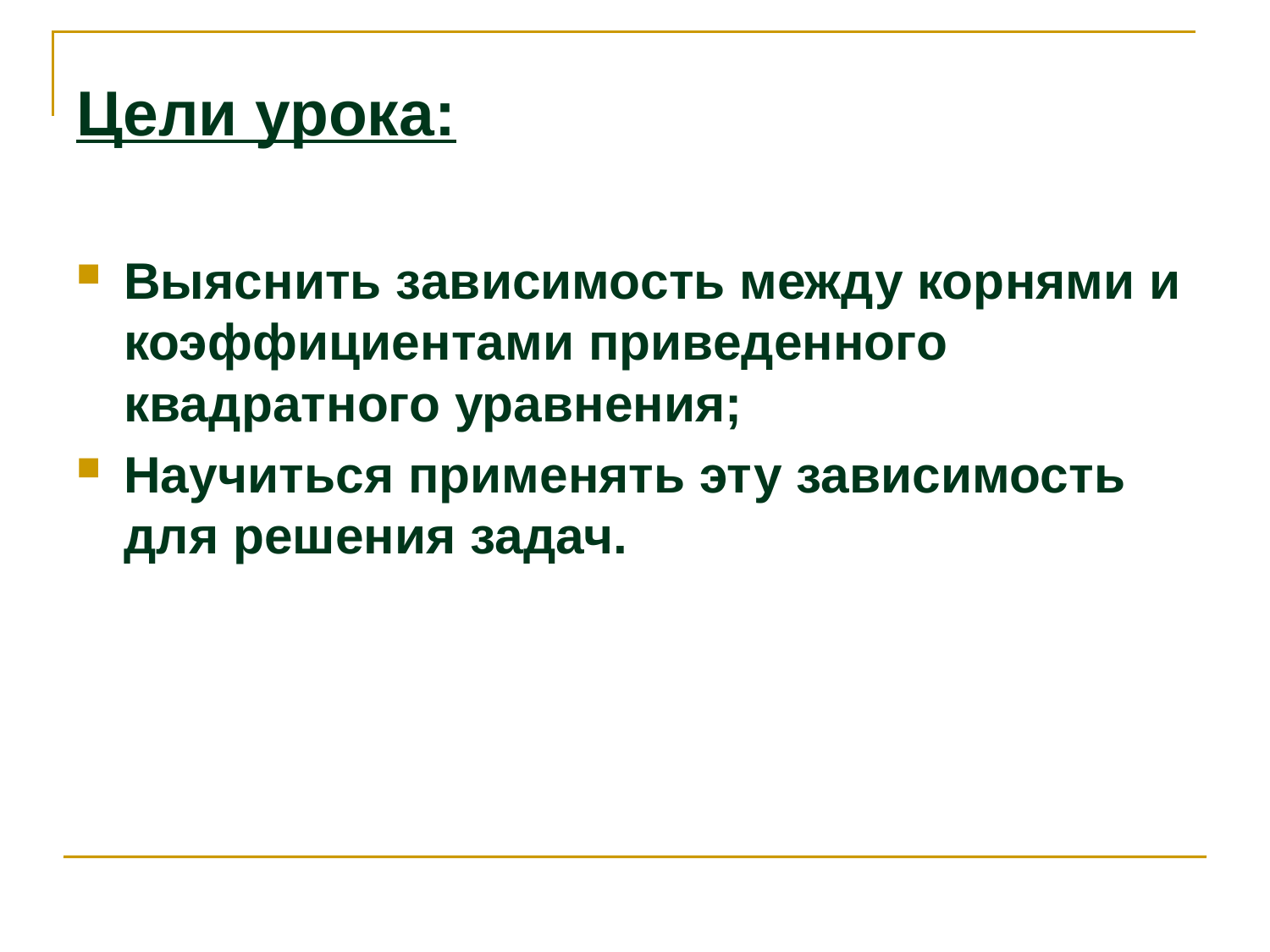

Цели урока:

Выяснить зависимость между корнями и коэффициентами приведенного квадратного уравнения;
Научиться применять эту зависимость для решения задач.